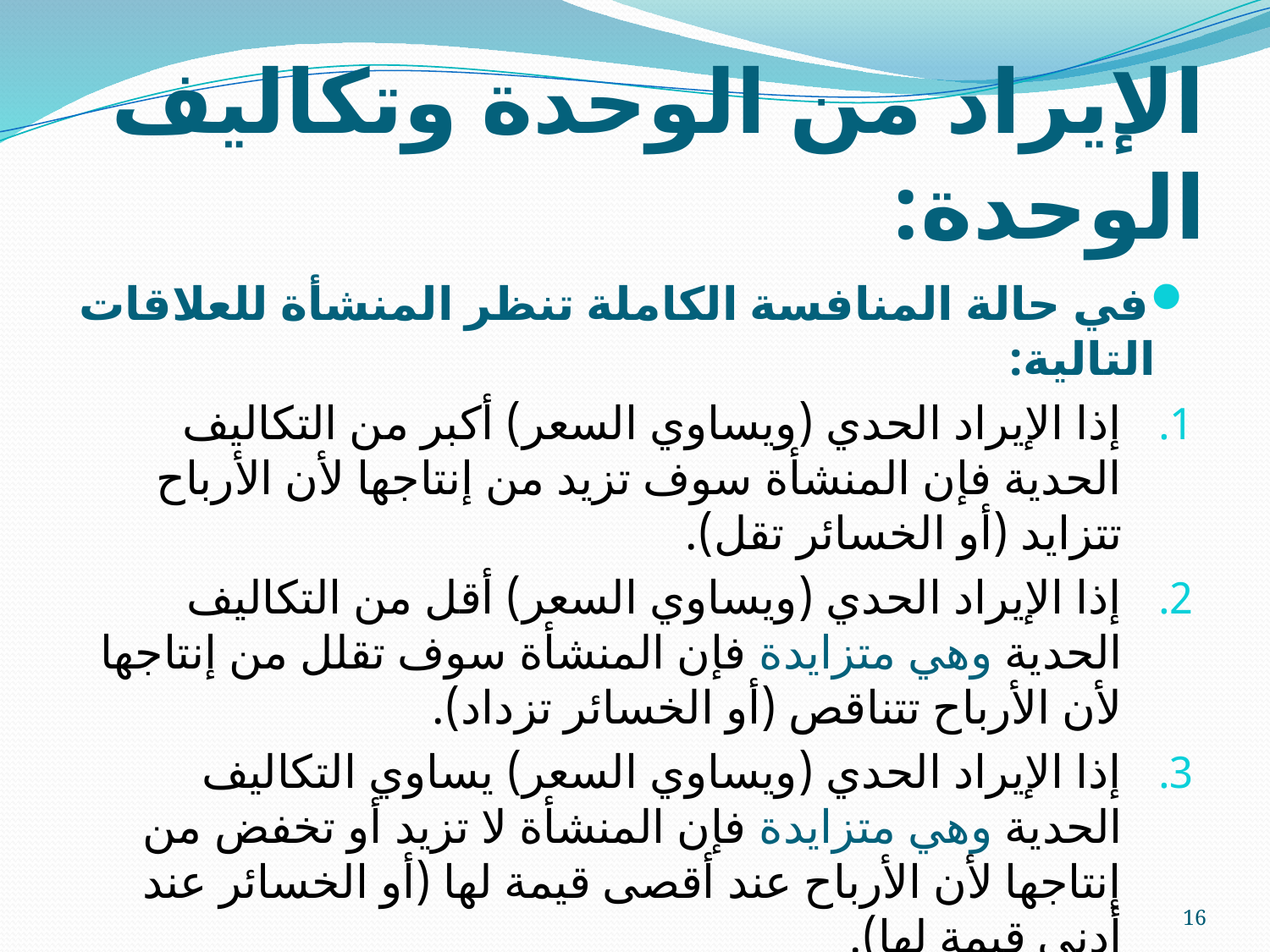

# الإيراد من الوحدة وتكاليف الوحدة:
في حالة المنافسة الكاملة تنظر المنشأة للعلاقات التالية:
إذا الإيراد الحدي (ويساوي السعر) أكبر من التكاليف الحدية فإن المنشأة سوف تزيد من إنتاجها لأن الأرباح تتزايد (أو الخسائر تقل).
إذا الإيراد الحدي (ويساوي السعر) أقل من التكاليف الحدية وهي متزايدة فإن المنشأة سوف تقلل من إنتاجها لأن الأرباح تتناقص (أو الخسائر تزداد).
إذا الإيراد الحدي (ويساوي السعر) يساوي التكاليف الحدية وهي متزايدة فإن المنشأة لا تزيد أو تخفض من إنتاجها لأن الأرباح عند أقصى قيمة لها (أو الخسائر عند أدنى قيمة لها).

16